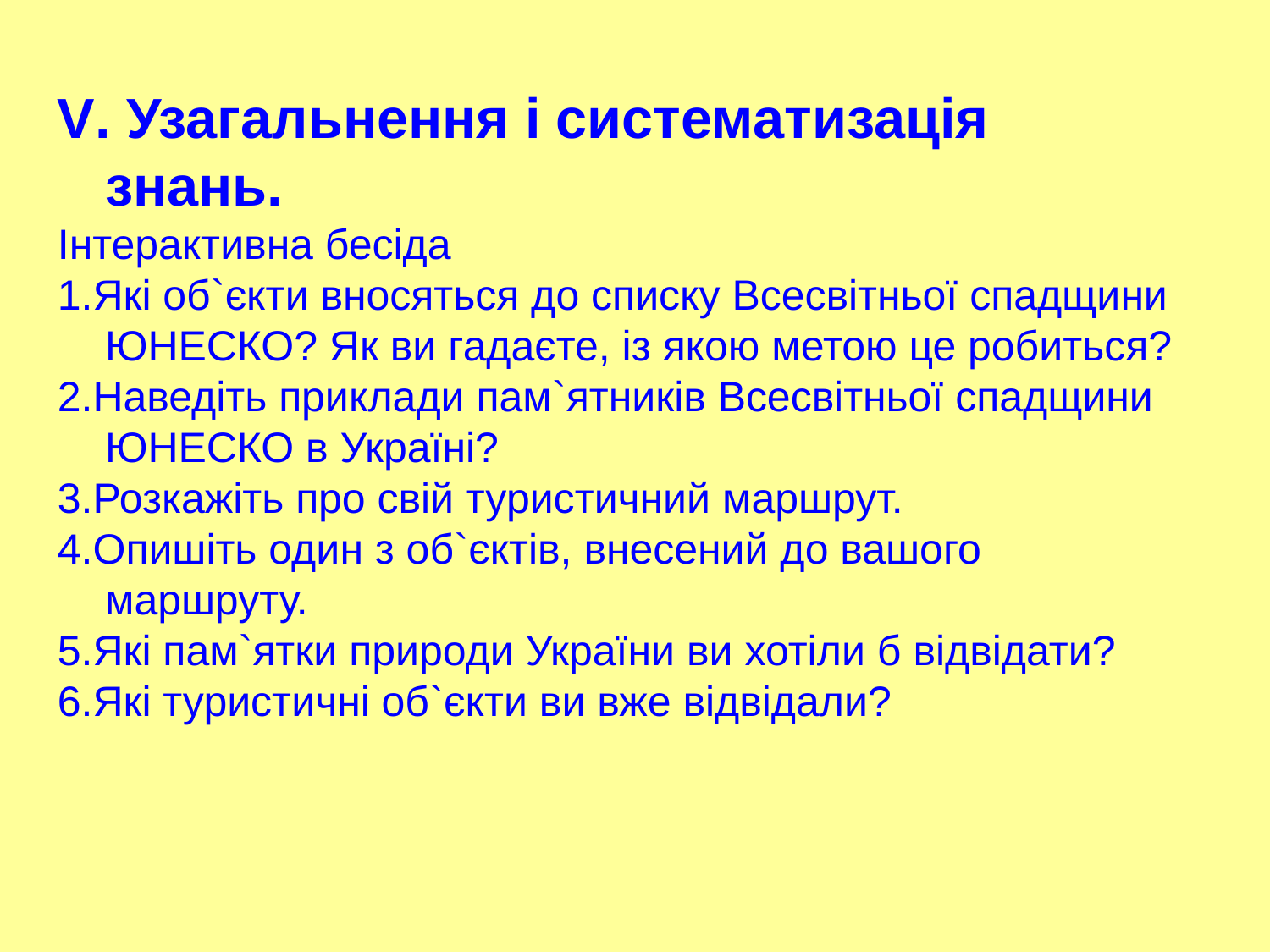

V. Узагальнення і систематизація знань.
Інтерактивна бесіда
1.Які об`єкти вносяться до списку Всесвітньої спадщини ЮНЕСКО? Як ви гадаєте, із якою метою це робиться?
2.Наведіть приклади пам`ятників Всесвітньої спадщини ЮНЕСКО в Україні?
3.Розкажіть про свій туристичний маршрут.
4.Опишіть один з об`єктів, внесений до вашого маршруту.
5.Які пам`ятки природи України ви хотіли б відвідати?
6.Які туристичні об`єкти ви вже відвідали?